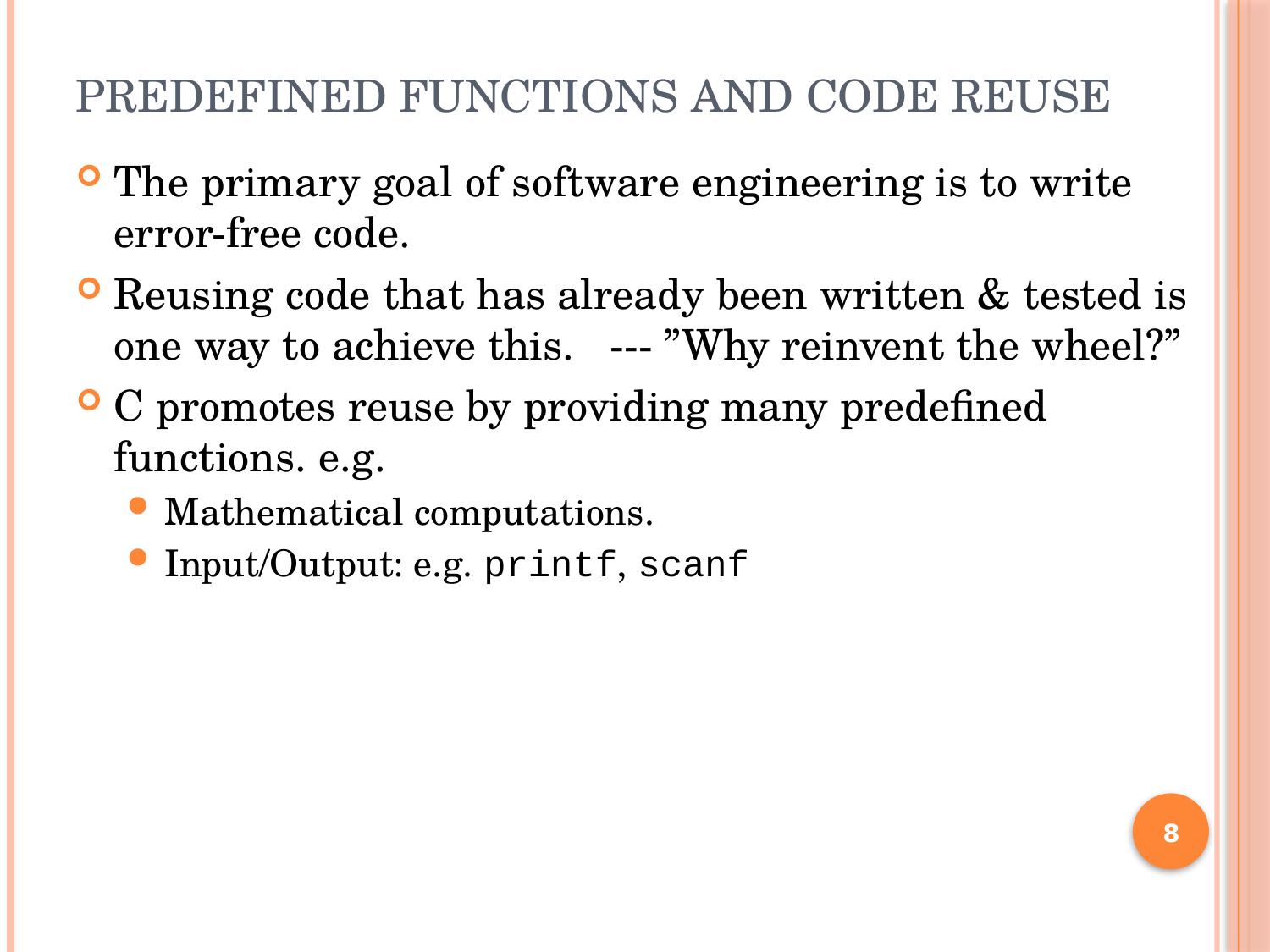

# Predefined Functions and Code Reuse
The primary goal of software engineering is to write error-free code.
Reusing code that has already been written & tested is one way to achieve this.   --- ”Why reinvent the wheel?”
C promotes reuse by providing many predefined functions. e.g.
Mathematical computations.
Input/Output: e.g. printf, scanf
8